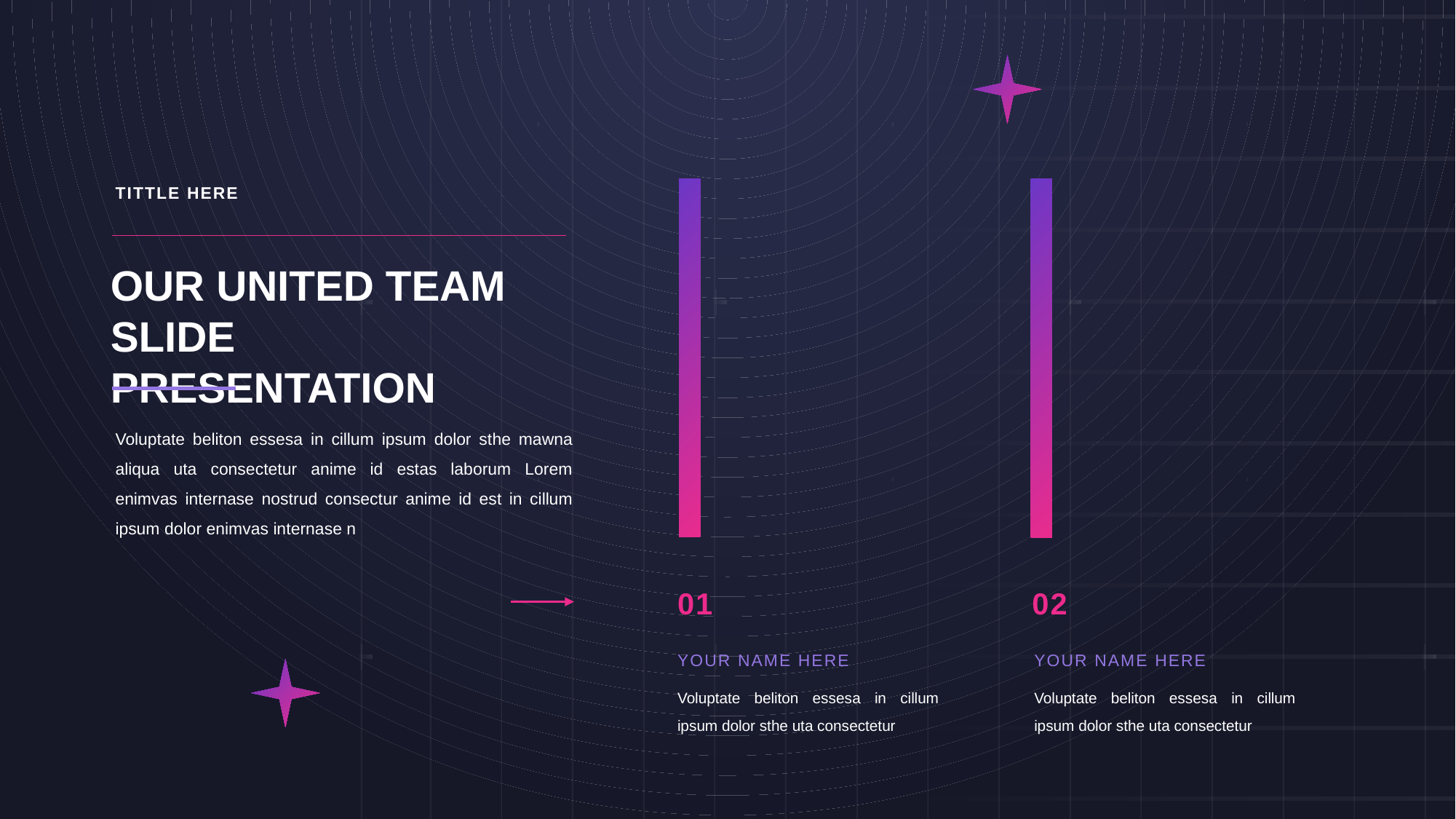

TITTLE HERE
OUR UNITED TEAM SLIDE PRESENTATION
Voluptate beliton essesa in cillum ipsum dolor sthe mawna aliqua uta consectetur anime id estas laborum Lorem enimvas internase nostrud consectur anime id est in cillum ipsum dolor enimvas internase n

01
YOUR NAME HERE
Voluptate beliton essesa in cillum ipsum dolor sthe uta consectetur
02
YOUR NAME HERE
Voluptate beliton essesa in cillum ipsum dolor sthe uta consectetur